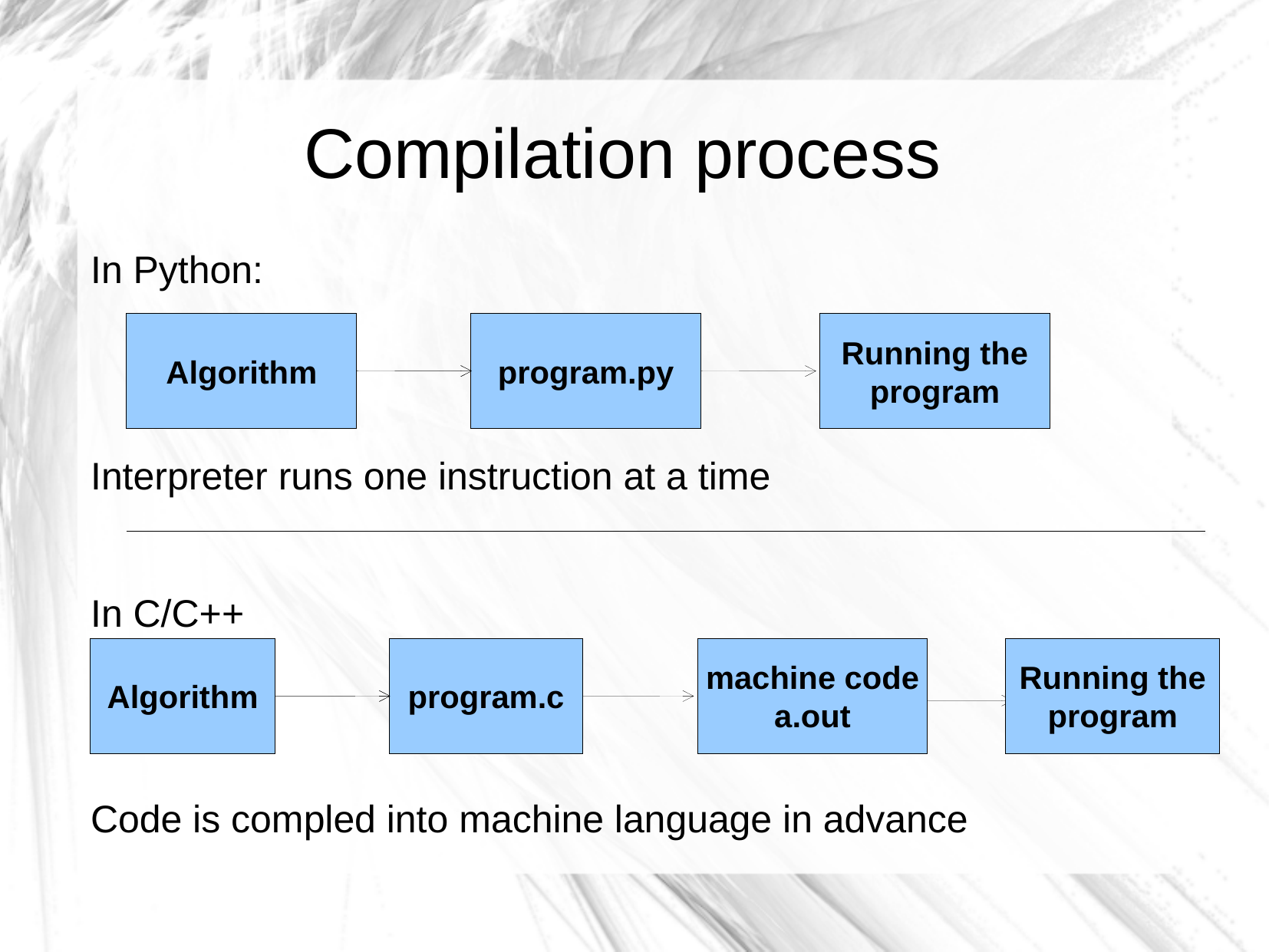

Compilation process
In Python:

Interpreter runs one instruction at a time

In C/C++

Code is compled into machine language in advance
Algorithm
Algorithm
program.py
Running the
program

Algorithm
program.c
machine code
a.out
Running the
program